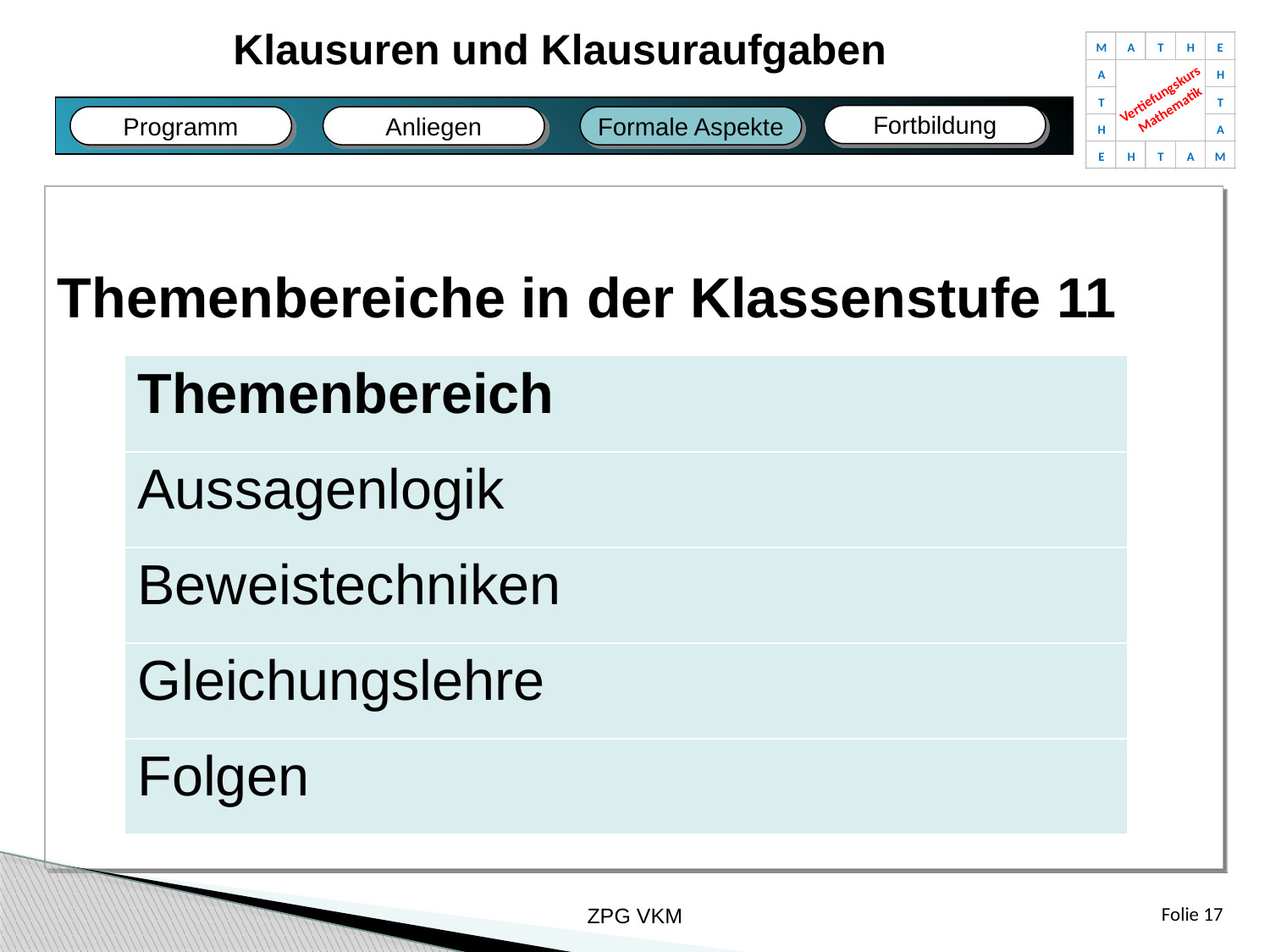

Klausuren und Klausuraufgaben

M
A
T
H
E

A
H
Vertiefungskurs
Mathematik

T
T

H
A

E
H
T
A
M

Fortbildung
Anliegen
Programm
Formale Aspekte
Fazit
Bildungsplan
Fachliches
Unterricht
Themenbereiche in der Klassenstufe 11

| Themenbereich |
| --- |
| Aussagenlogik |
| Beweistechniken |
| Gleichungslehre |
| Folgen |

ZPG VKM
Folie 17